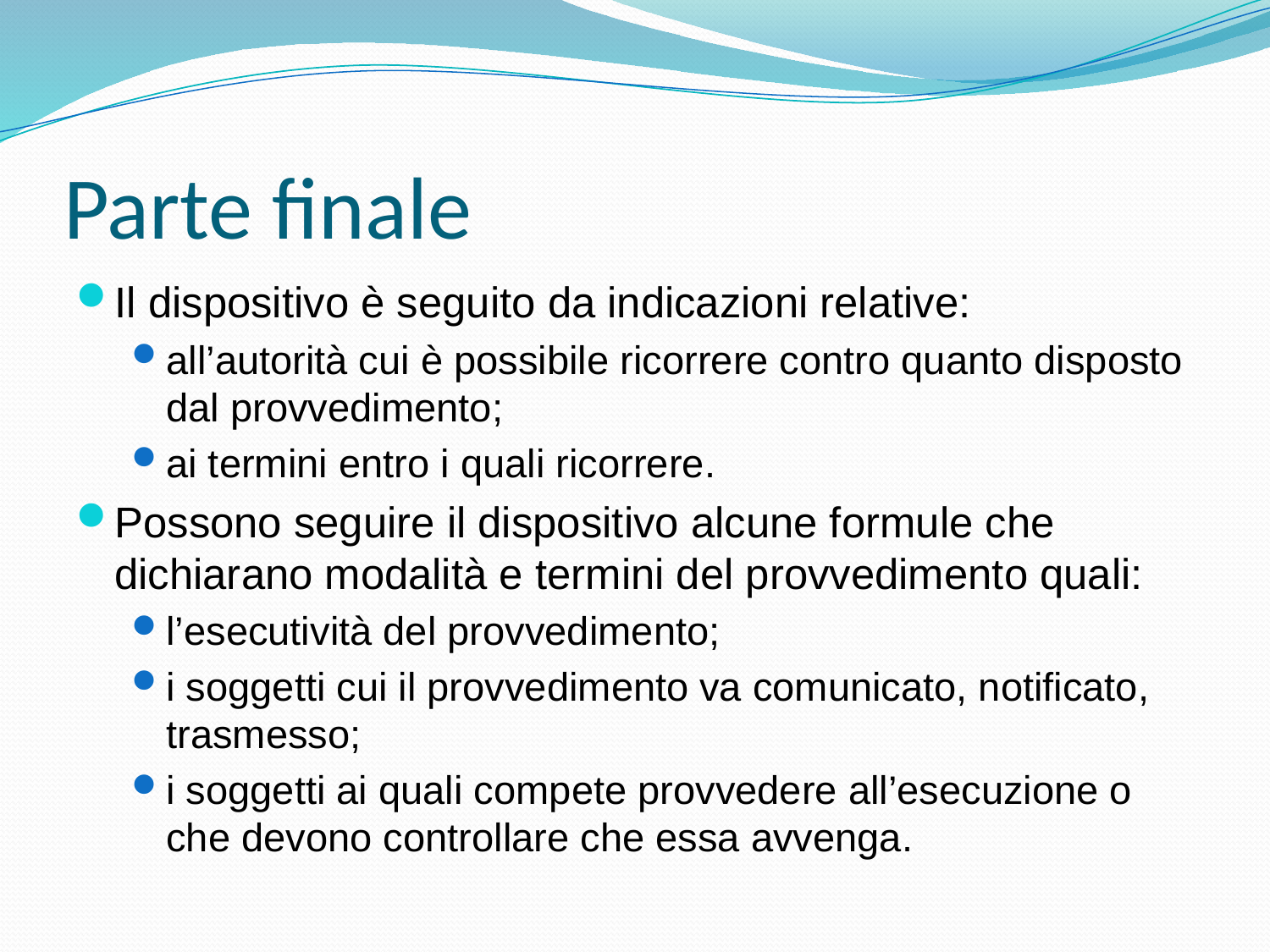

# Parte finale
Il dispositivo è seguito da indicazioni relative:
all’autorità cui è possibile ricorrere contro quanto disposto dal provvedimento;
ai termini entro i quali ricorrere.
Possono seguire il dispositivo alcune formule che dichiarano modalità e termini del provvedimento quali:
l’esecutività del provvedimento;
i soggetti cui il provvedimento va comunicato, notificato, trasmesso;
i soggetti ai quali compete provvedere all’esecuzione o che devono controllare che essa avvenga.